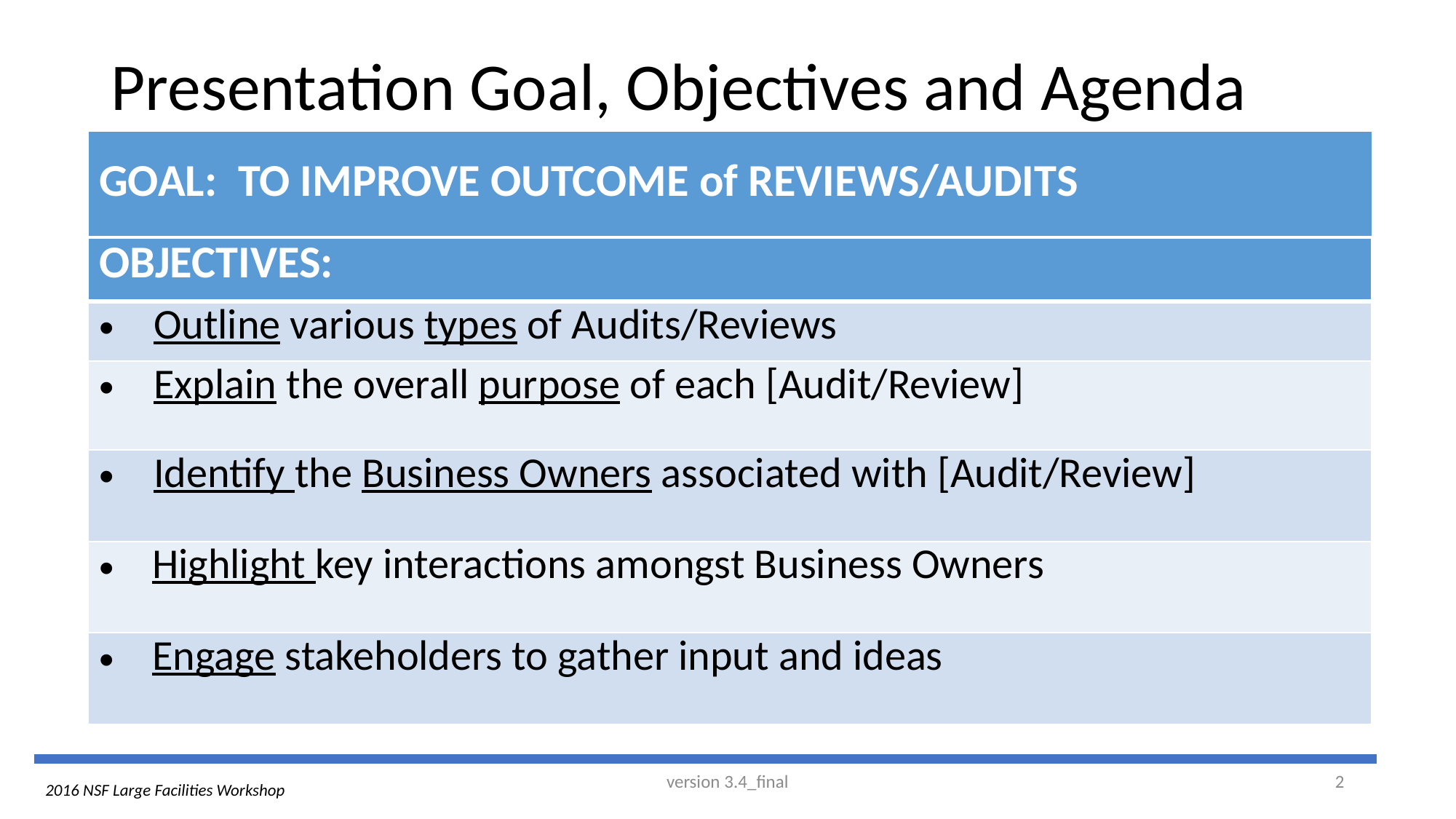

# Presentation Goal, Objectives and Agenda
| GOAL: TO IMPROVE OUTCOME of REVIEWS/AUDITS |
| --- |
| OBJECTIVES: |
| --- |
| Outline various types of Audits/Reviews |
| Explain the overall purpose of each [Audit/Review] |
| Identify the Business Owners associated with [Audit/Review] |
| Highlight key interactions amongst Business Owners |
| Engage stakeholders to gather input and ideas |
version 3.4_final
2
2016 NSF Large Facilities Workshop